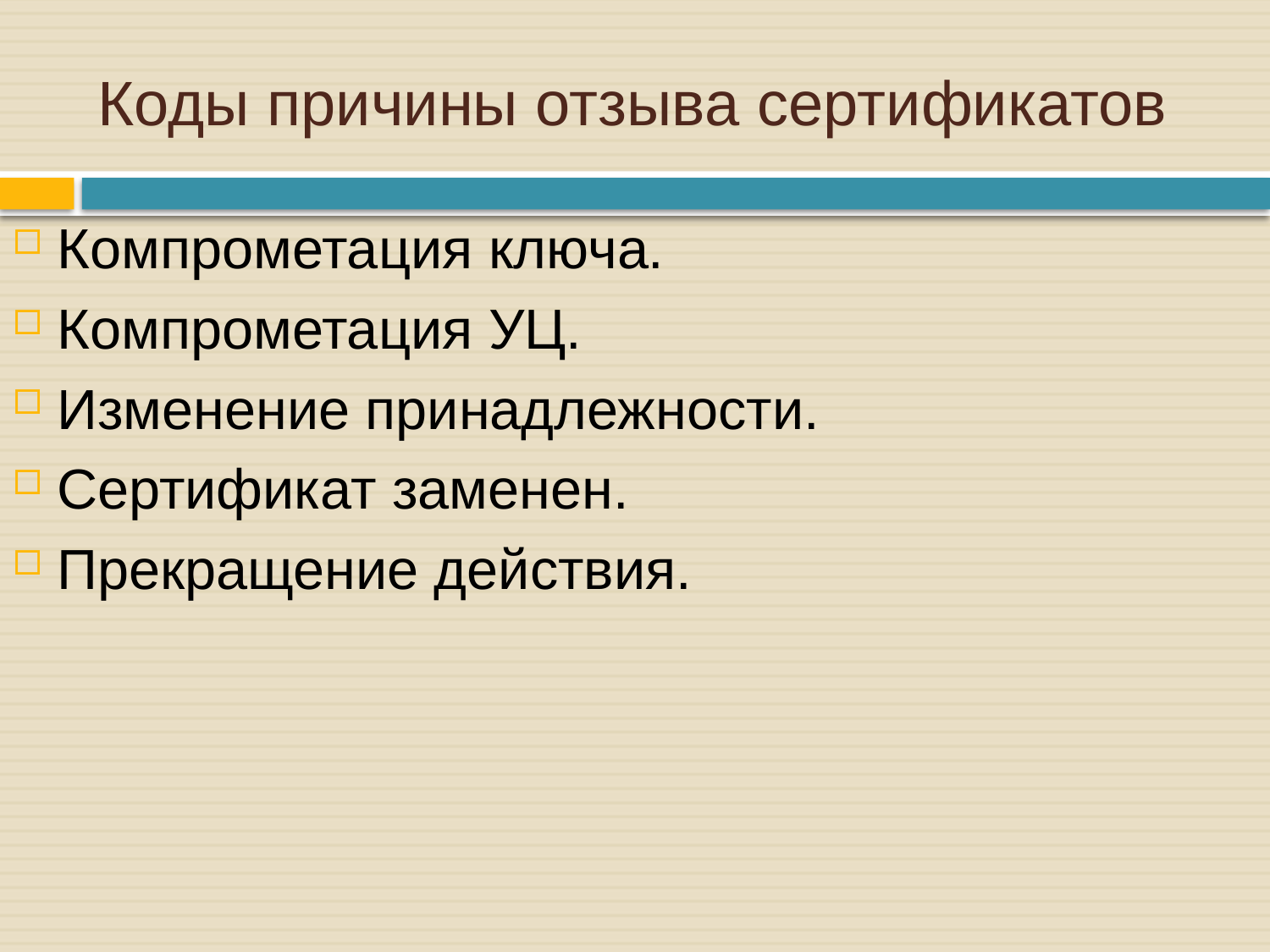

# Коды причины отзыва сертификатов
Компрометация ключа.
Компрометация УЦ.
Изменение принадлежности.
Сертификат заменен.
Прекращение действия.